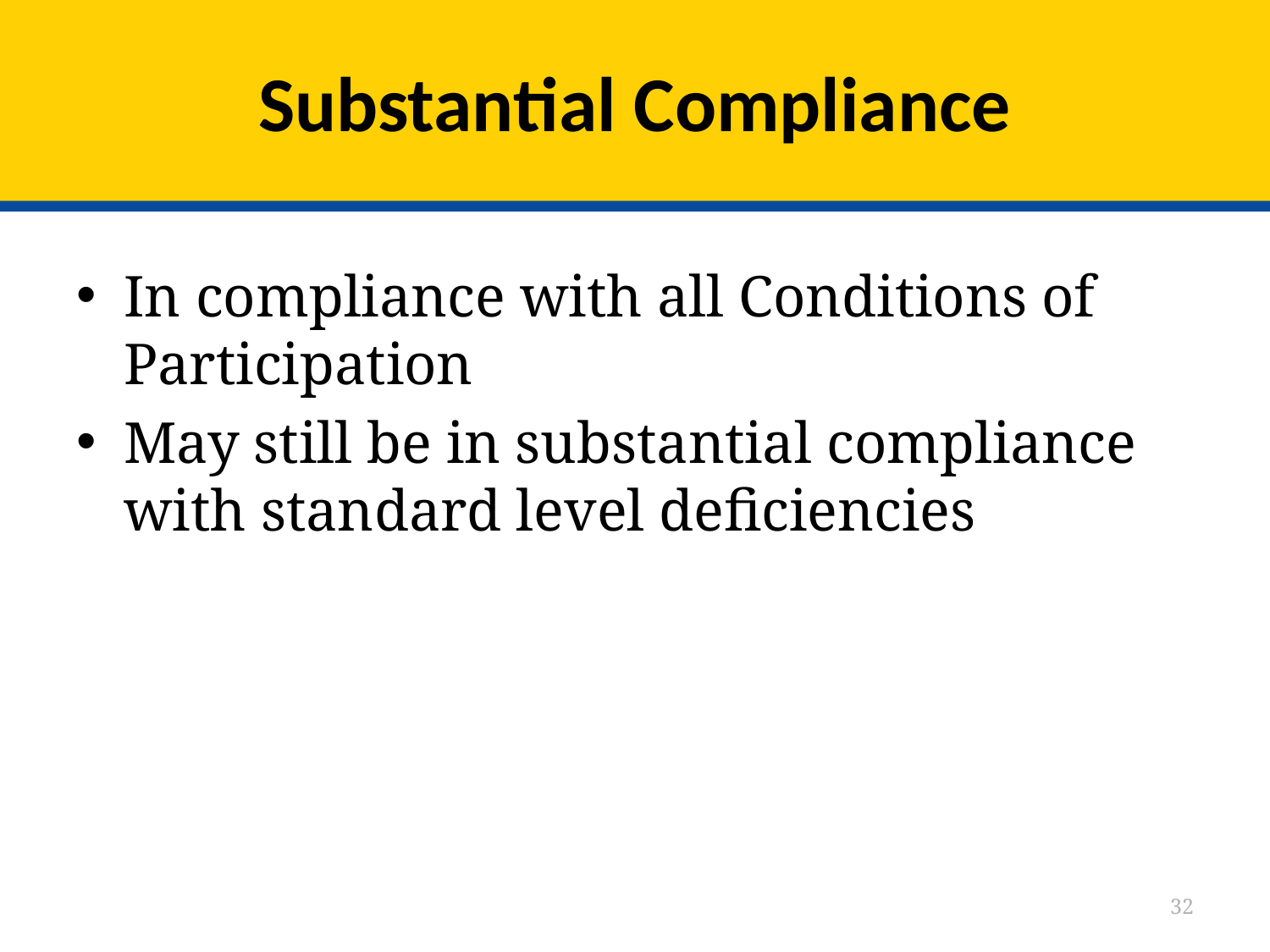

# Substantial Compliance
In compliance with all Conditions of Participation
May still be in substantial compliance with standard level deficiencies
32